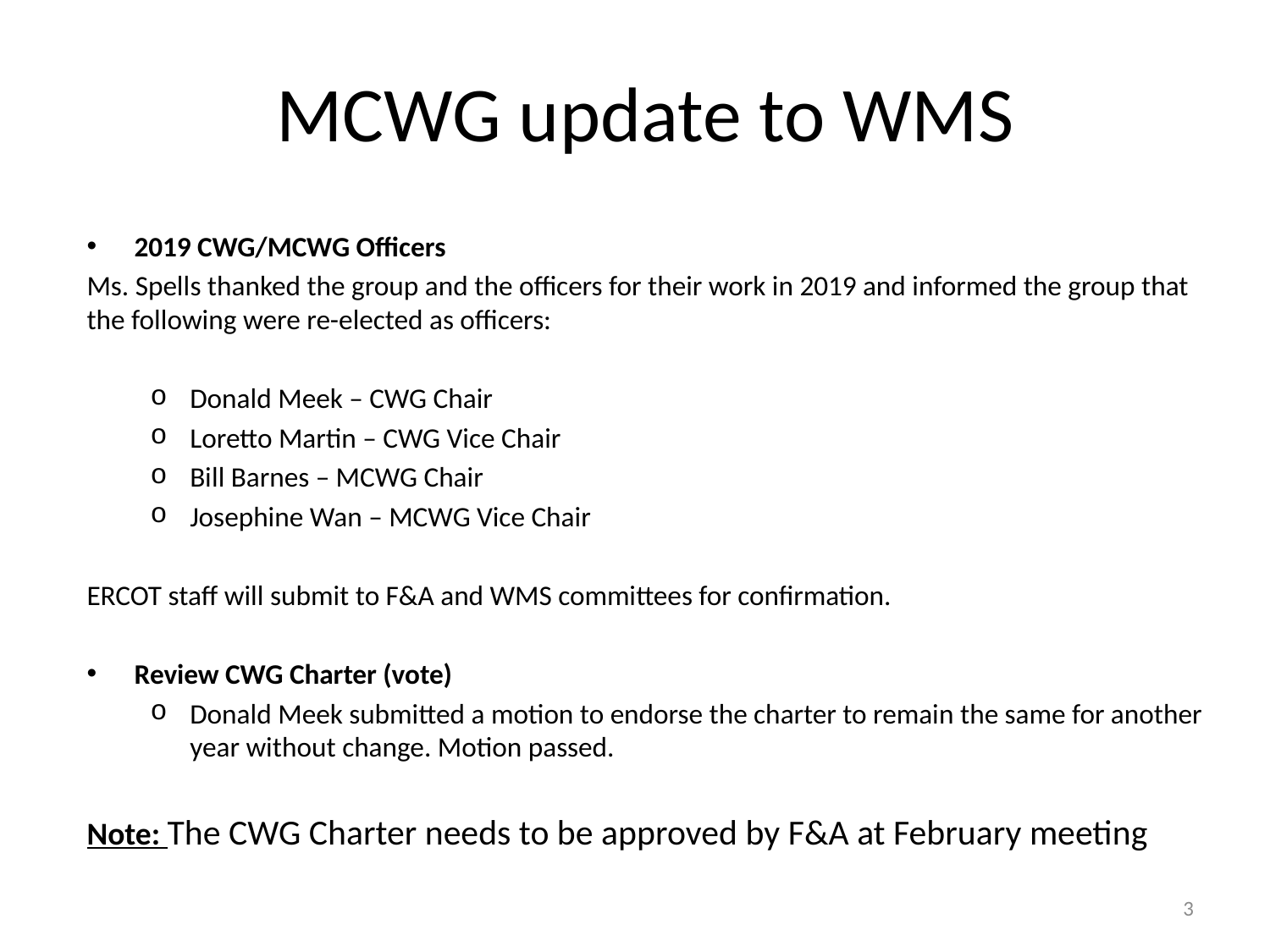

# MCWG update to WMS
2019 CWG/MCWG Officers
Ms. Spells thanked the group and the officers for their work in 2019 and informed the group that the following were re-elected as officers:

Donald Meek – CWG Chair
Loretto Martin – CWG Vice Chair
Bill Barnes – MCWG Chair
Josephine Wan – MCWG Vice Chair

ERCOT staff will submit to F&A and WMS committees for confirmation.

Review CWG Charter (vote)
Donald Meek submitted a motion to endorse the charter to remain the same for another year without change. Motion passed.

Note: The CWG Charter needs to be approved by F&A at February meeting
3